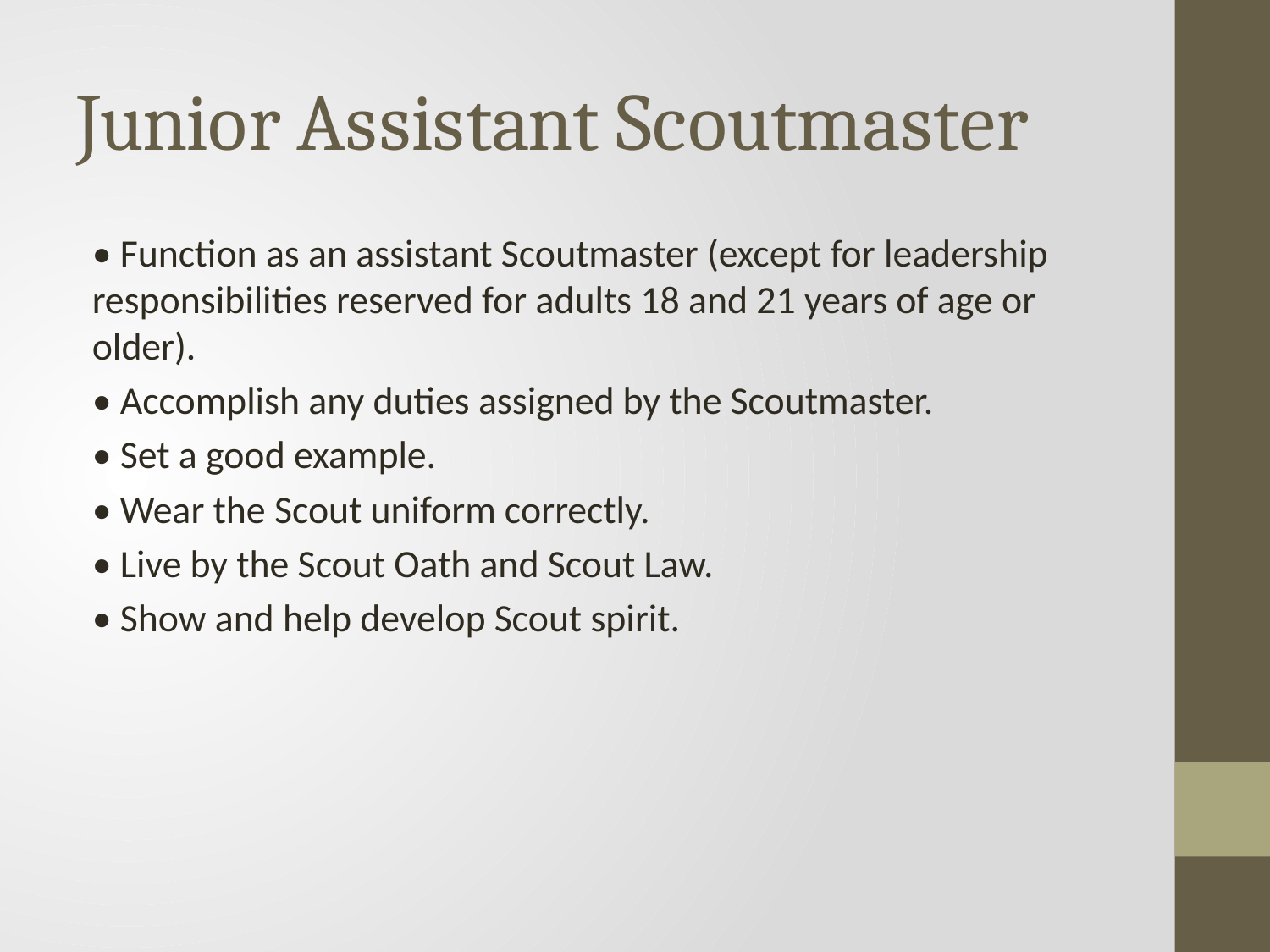

# Junior Assistant Scoutmaster
• Function as an assistant Scoutmaster (except for leadership responsibilities reserved for adults 18 and 21 years of age or older).
• Accomplish any duties assigned by the Scoutmaster.
• Set a good example.
• Wear the Scout uniform correctly.
• Live by the Scout Oath and Scout Law.
• Show and help develop Scout spirit.